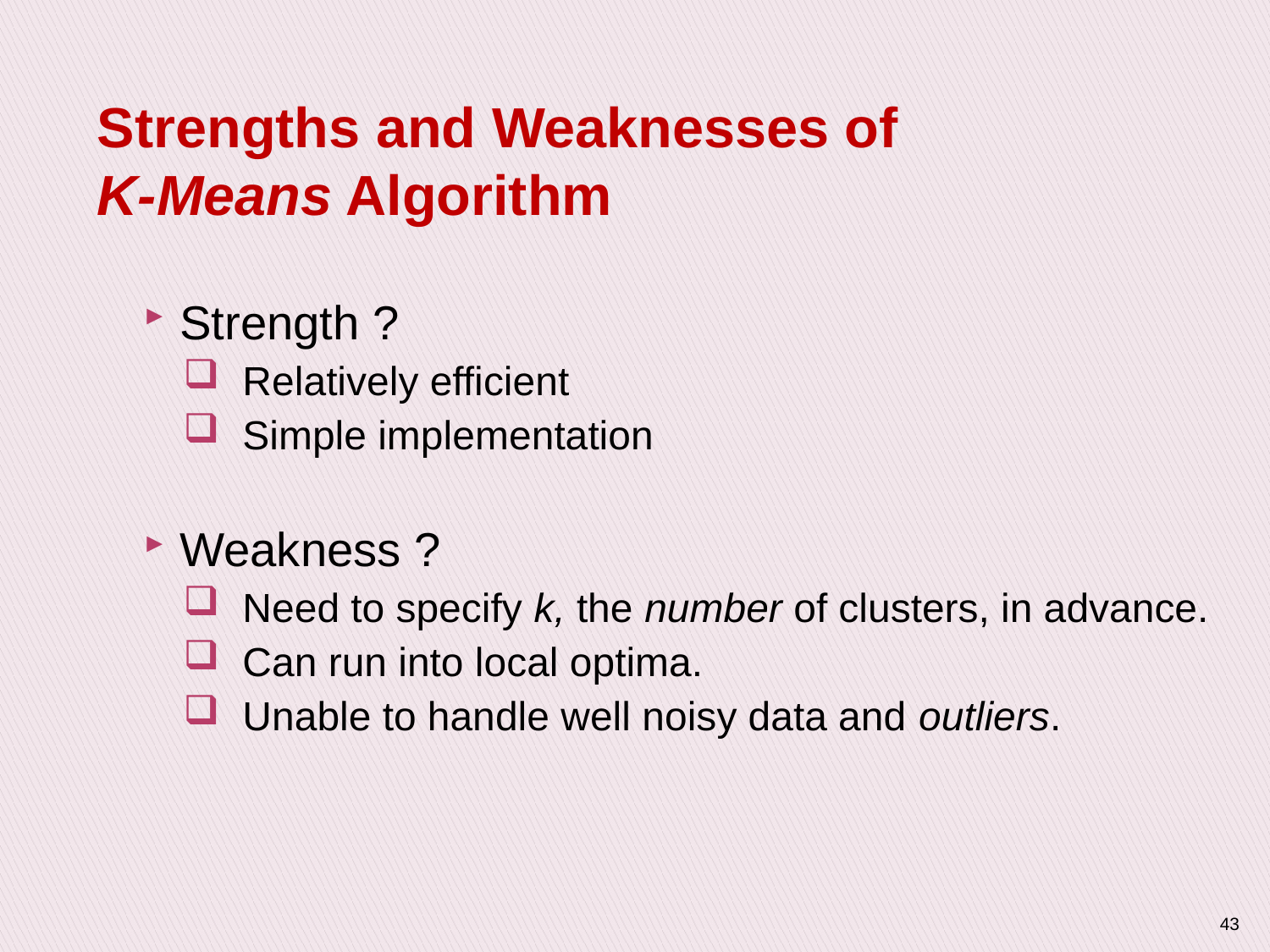

# Strengths and Weaknesses of K-Means Algorithm
Strength ?
  Relatively efficient
  Simple implementation

Weakness ?
  Need to specify k, the number of clusters, in advance.
  Can run into local optima.
  Unable to handle well noisy data and outliers.
43